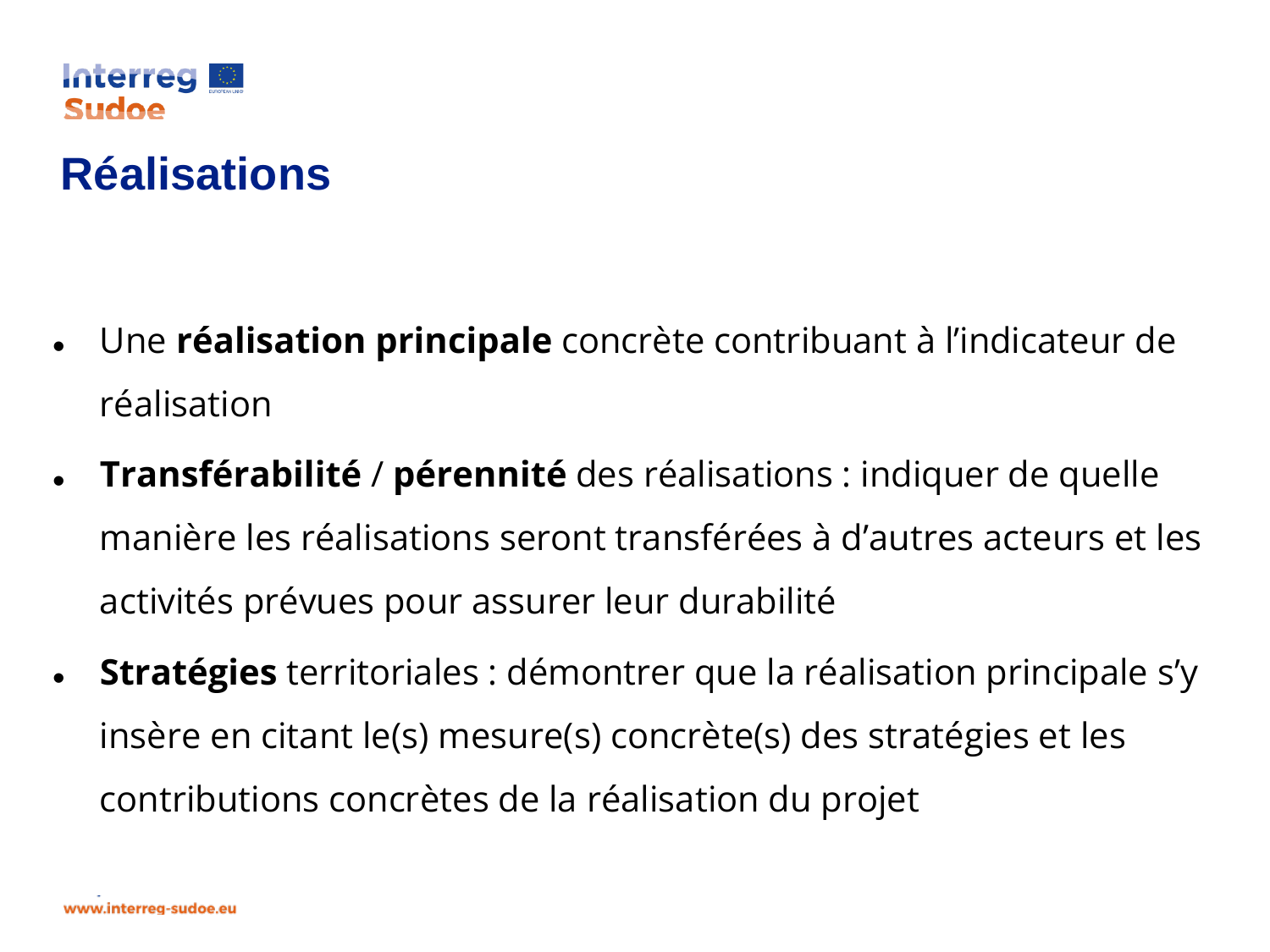

Une réalisation principale concrète contribuant à l’indicateur de réalisation
Transférabilité / pérennité des réalisations : indiquer de quelle manière les réalisations seront transférées à d’autres acteurs et les activités prévues pour assurer leur durabilité
Stratégies territoriales : démontrer que la réalisation principale s’y insère en citant le(s) mesure(s) concrète(s) des stratégies et les contributions concrètes de la réalisation du projet
# Réalisations